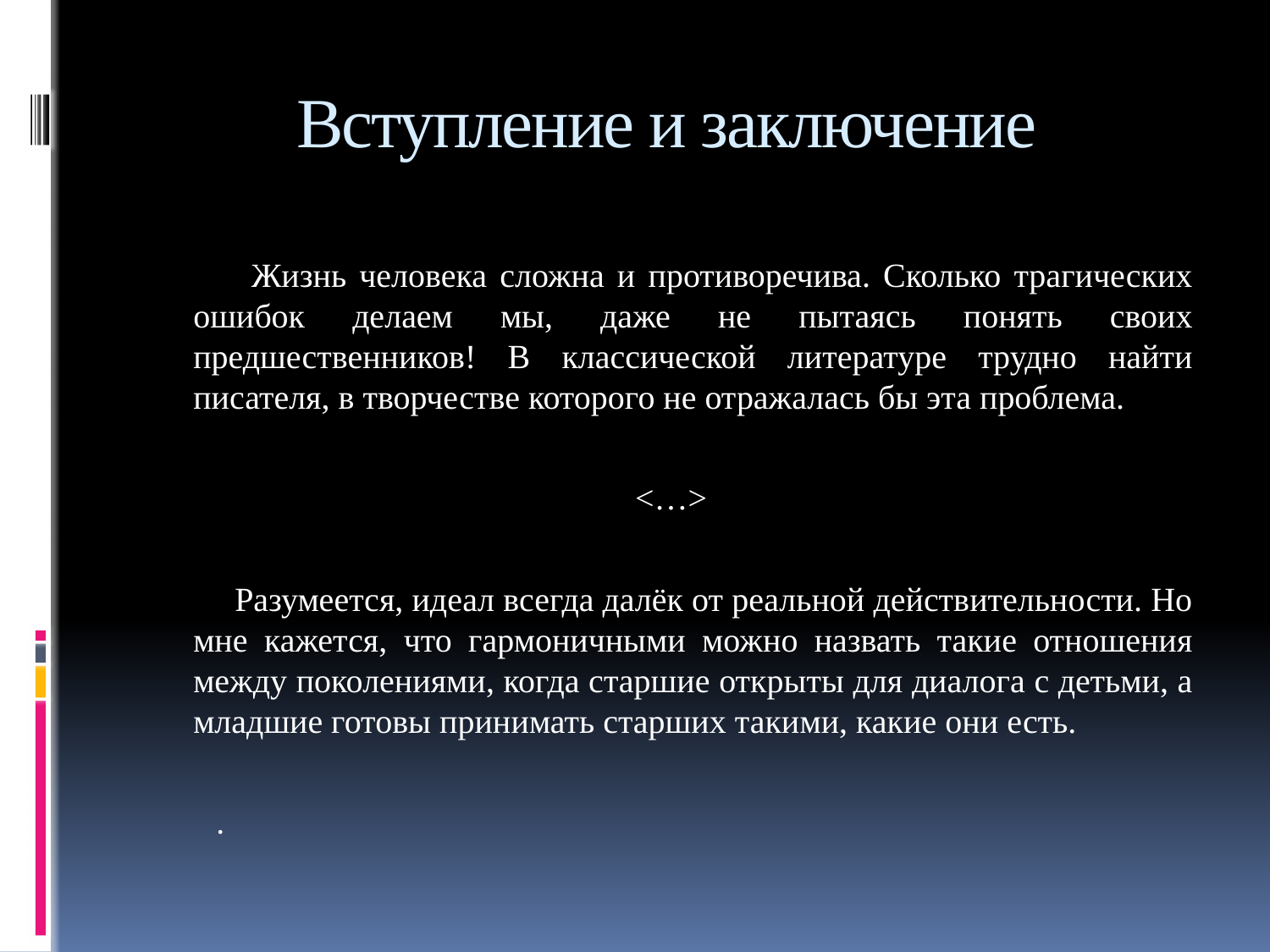

# Вступление и заключение
        Жизнь человека сложна и противоречива. Сколько трагических ошибок делаем мы, даже не пытаясь понять своих предшественников! В классической литературе трудно найти писателя, в творчестве которого не отражалась бы эта проблема.

<…>

          Разумеется, идеал всегда далёк от реальной действительности. Но мне кажется, что гармоничными можно назвать такие отношения между поколениями, когда старшие открыты для диалога с детьми, а младшие готовы принимать старших такими, какие они есть.

        .